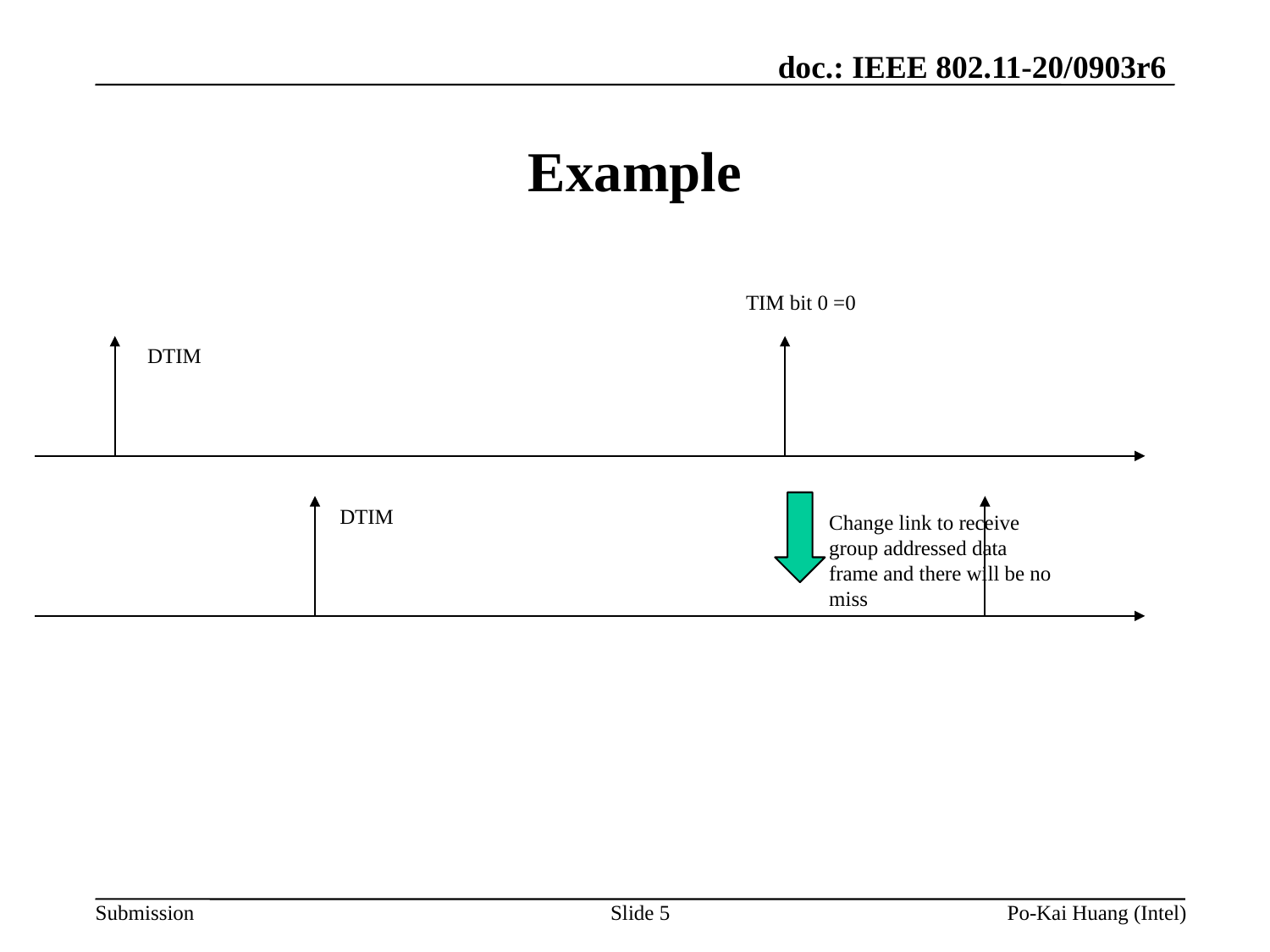

# Example

TIM bit 0 =0

DTIM

DTIM
Change link to receive group addressed data frame and there will be no miss
Slide 5
Po-Kai Huang (Intel)